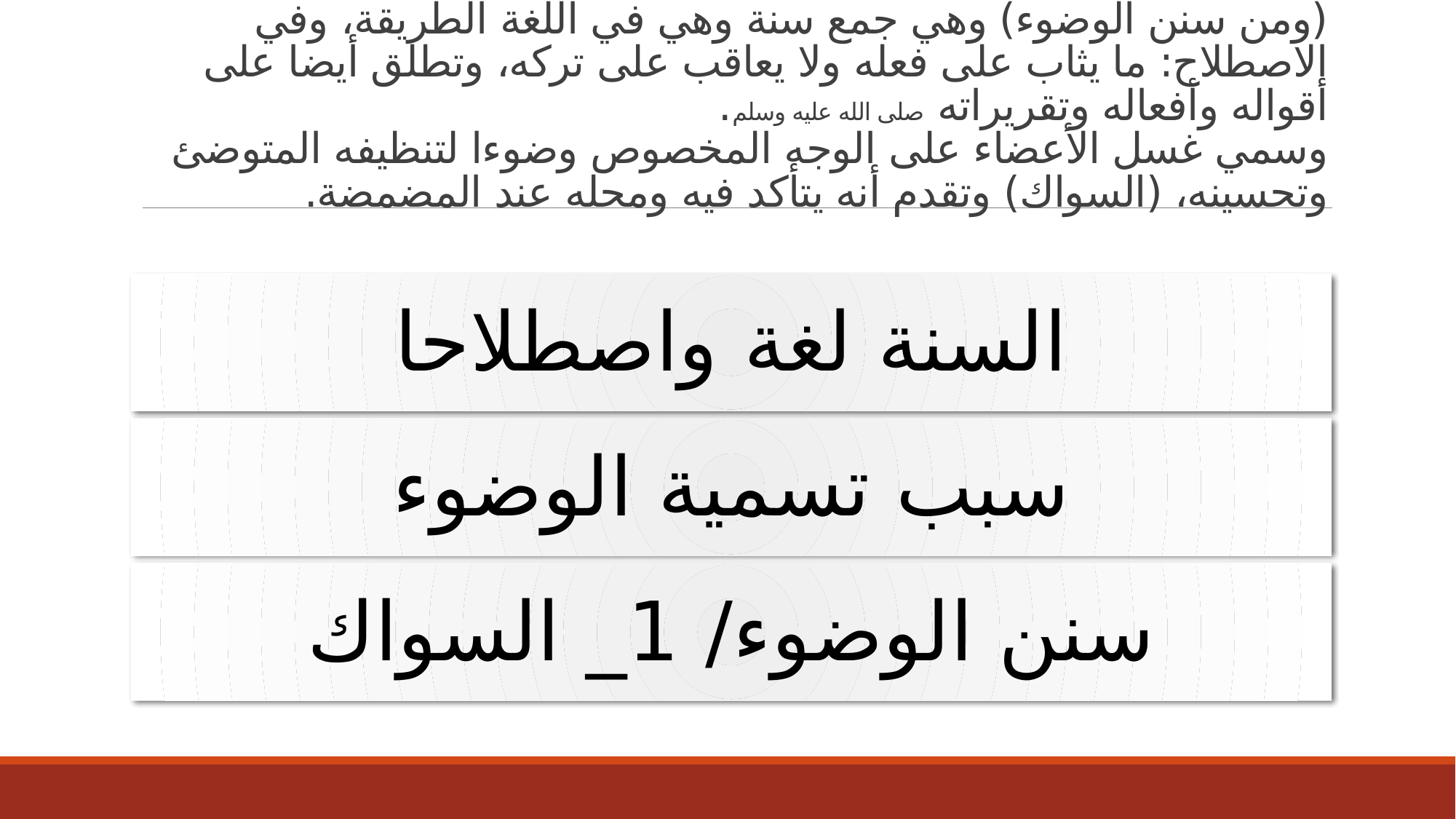

# (ومن سنن الوضوء) وهي جمع سنة وهي في اللغة الطريقة، وفي الاصطلاح: ما يثاب على فعله ولا يعاقب على تركه، وتطلق أيضا على أقواله وأفعاله وتقريراته صلى الله عليه وسلم. وسمي غسل الأعضاء على الوجه المخصوص وضوءا لتنظيفه المتوضئ وتحسينه، (السواك) وتقدم أنه يتأكد فيه ومحله عند المضمضة.
سبب تسمية الوضوء